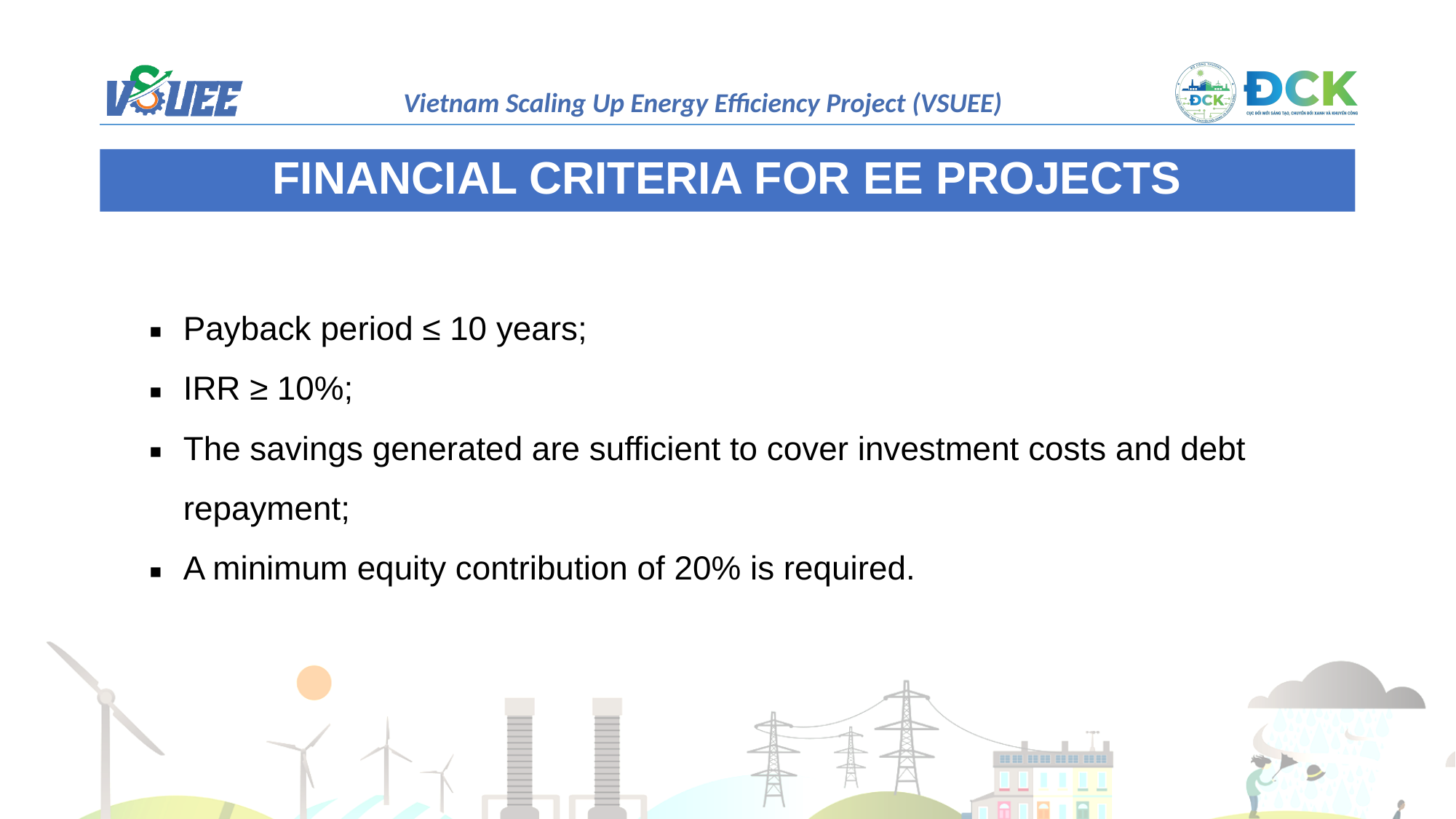

FINANCIAL CRITERIA FOR EE PROJECTS
Payback period ≤ 10 years;
IRR ≥ 10%;
The savings generated are sufficient to cover investment costs and debt repayment;
A minimum equity contribution of 20% is required.